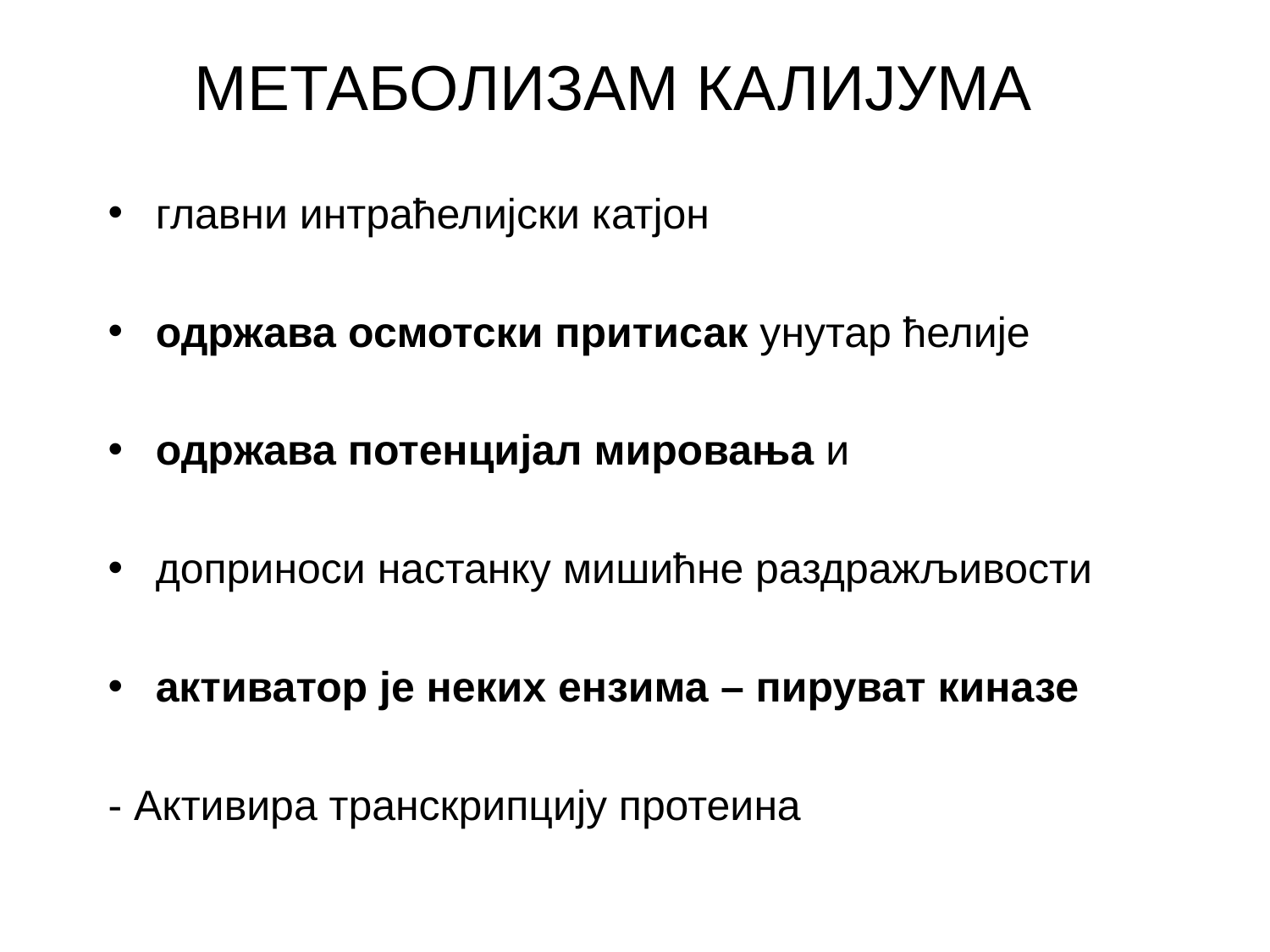

# МЕТАБОЛИЗАМ КАЛИЈУМА
главни интраћелијски катјон

одржава осмотски притисак унутар ћелије

одржава потенцијал мировања и

доприноси настанку мишићне раздражљивости

активатор је неких ензима – пируват киназе

- Активира транскрипцију протеина